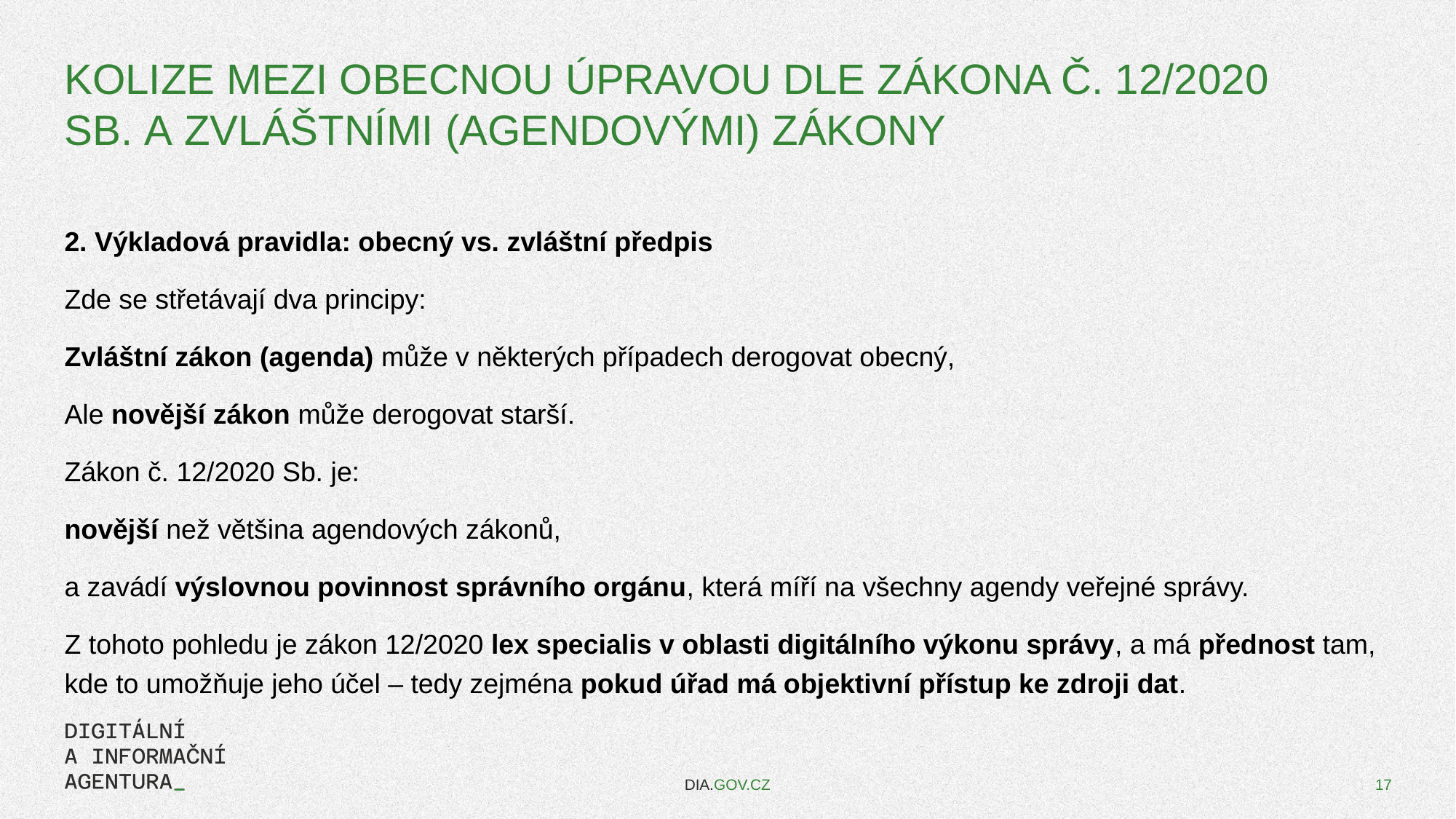

# Kolize mezi obecnou úpravou dle zákona č. 12/2020 Sb. a zvláštními (agendovými) zákony
2. Výkladová pravidla: obecný vs. zvláštní předpis
Zde se střetávají dva principy:
Zvláštní zákon (agenda) může v některých případech derogovat obecný,
Ale novější zákon může derogovat starší.
Zákon č. 12/2020 Sb. je:
novější než většina agendových zákonů,
a zavádí výslovnou povinnost správního orgánu, která míří na všechny agendy veřejné správy.
Z tohoto pohledu je zákon 12/2020 lex specialis v oblasti digitálního výkonu správy, a má přednost tam, kde to umožňuje jeho účel – tedy zejména pokud úřad má objektivní přístup ke zdroji dat.

DIA.GOV.CZ
17